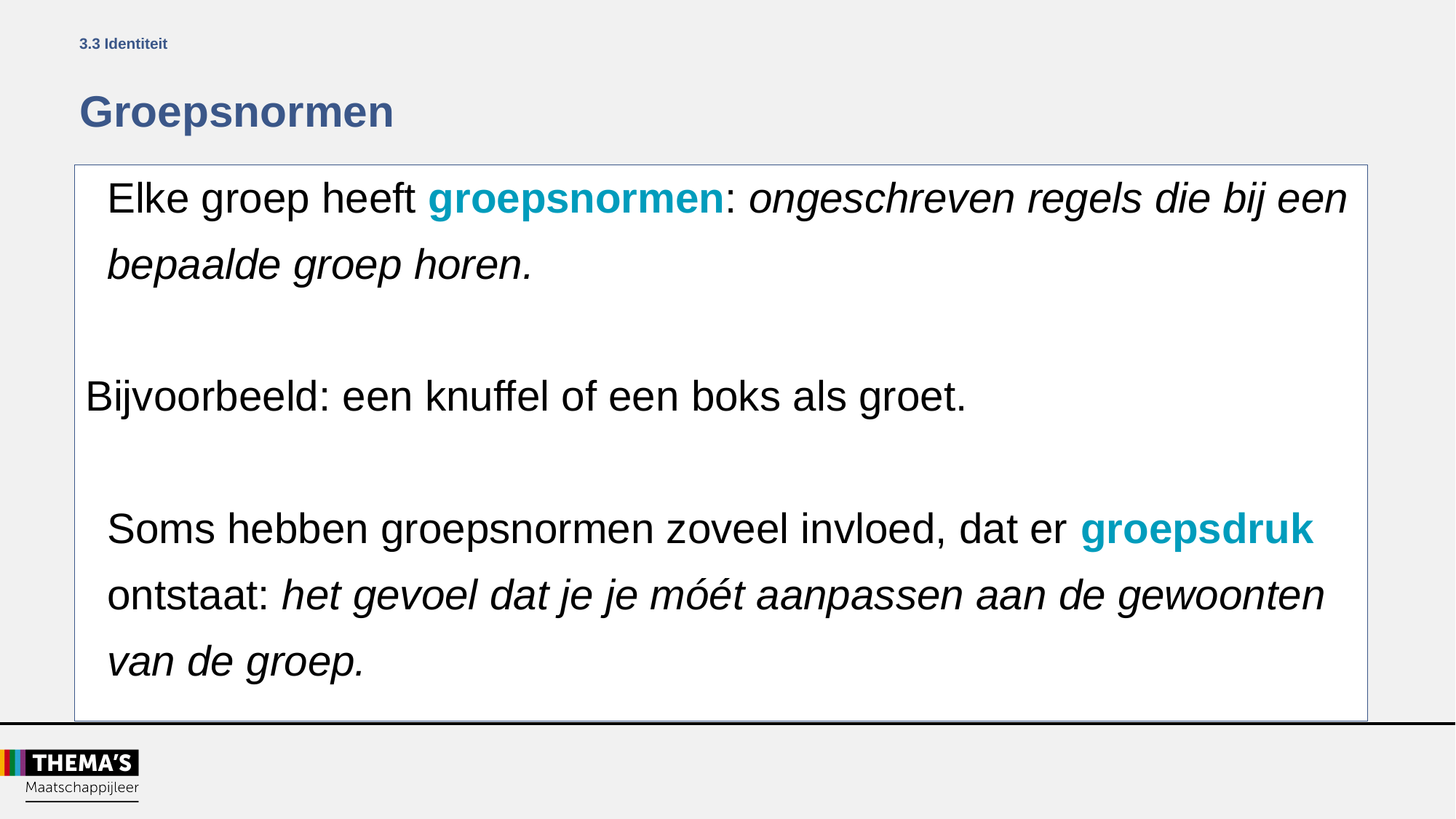

3.3 Identiteit
Groepsnormen
Elke groep heeft groepsnormen: ongeschreven regels die bij een
bepaalde groep horen.

Bijvoorbeeld: een knuffel of een boks als groet.

Soms hebben groepsnormen zoveel invloed, dat er groepsdruk
ontstaat: het gevoel dat je je móét aanpassen aan de gewoonten
van de groep.